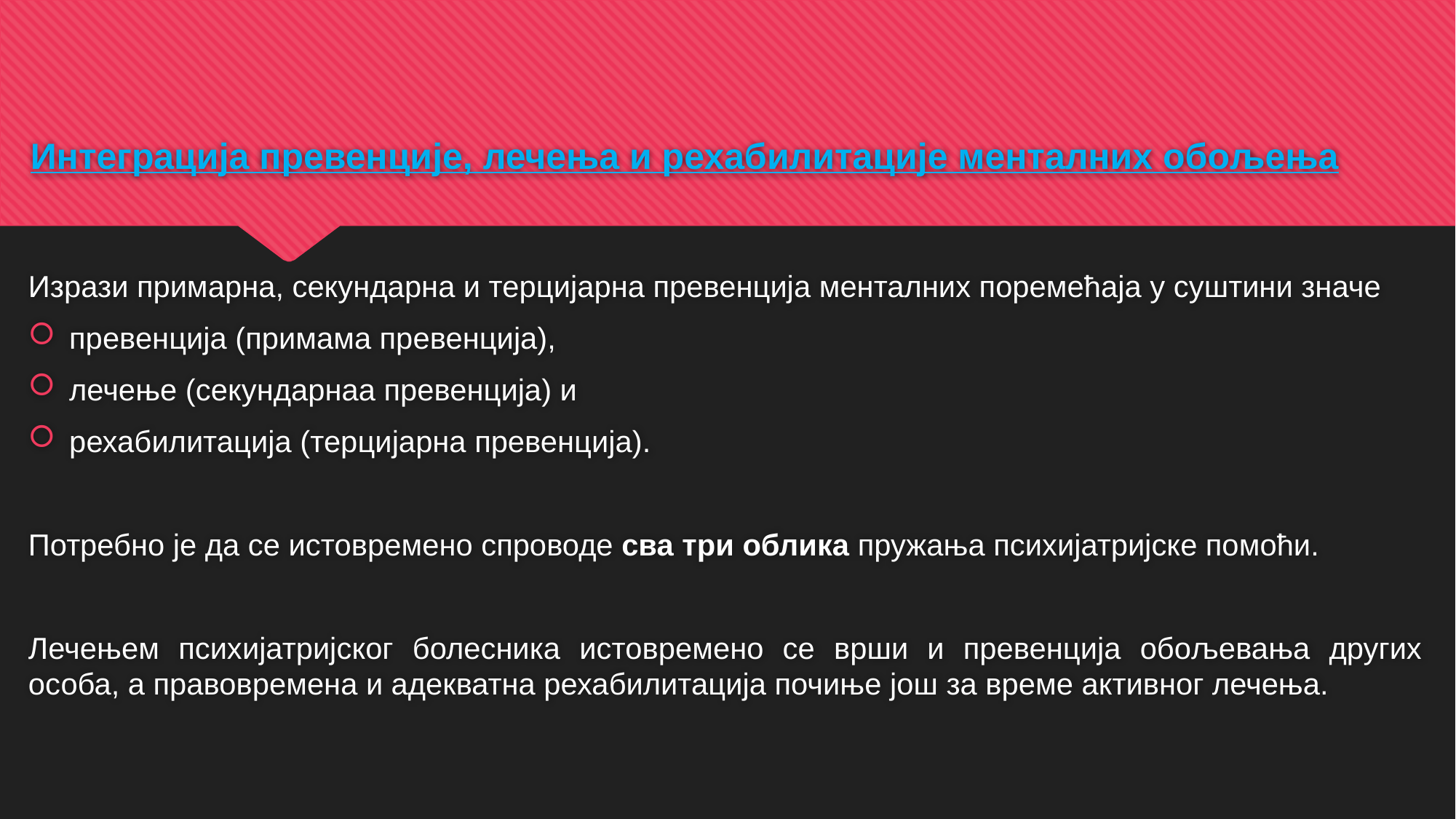

# Интеграција превенције, лечења и рехабилитације менталних обољења
Изрази примарна, секундарна и терцијарна превенција менталних поремећаја у суштини значе
превенција (примама превенција),
лечење (секундарнаа превенција) и
рехабилитација (терцијарна превенција).

Потребно је да се истовремено спроводе сва три облика пружања психијатријске помоћи.

Лечењем психијатријског болесника истовремено се врши и превенција обољевања других особа, a правовремена и адекватна рехабилитација почиње још за време активног лечења.